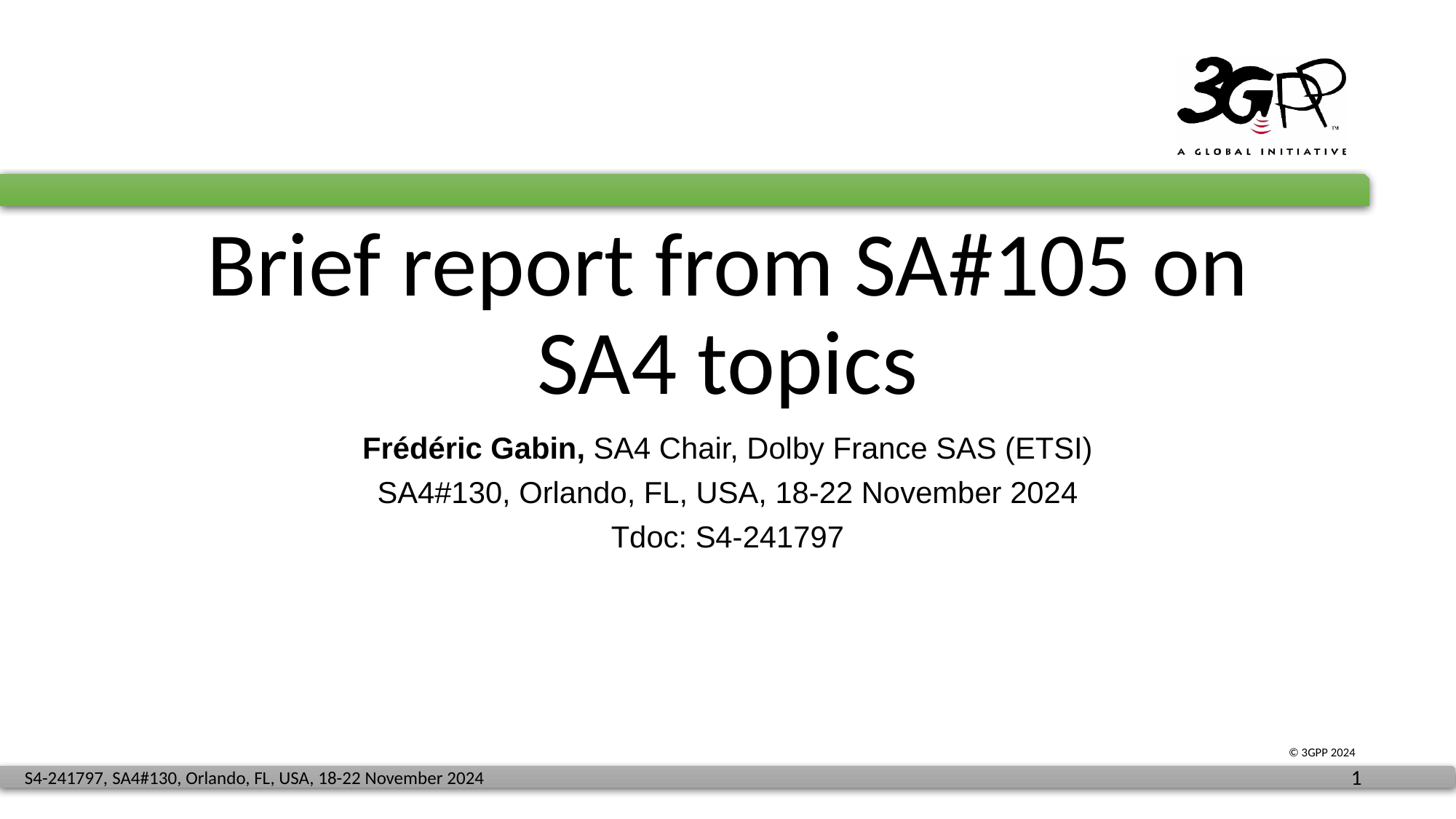

# Brief report from SA#105 on SA4 topics
Frédéric Gabin, SA4 Chair, Dolby France SAS (ETSI)
SA4#130, Orlando, FL, USA, 18-22 November 2024
Tdoc: S4-241797